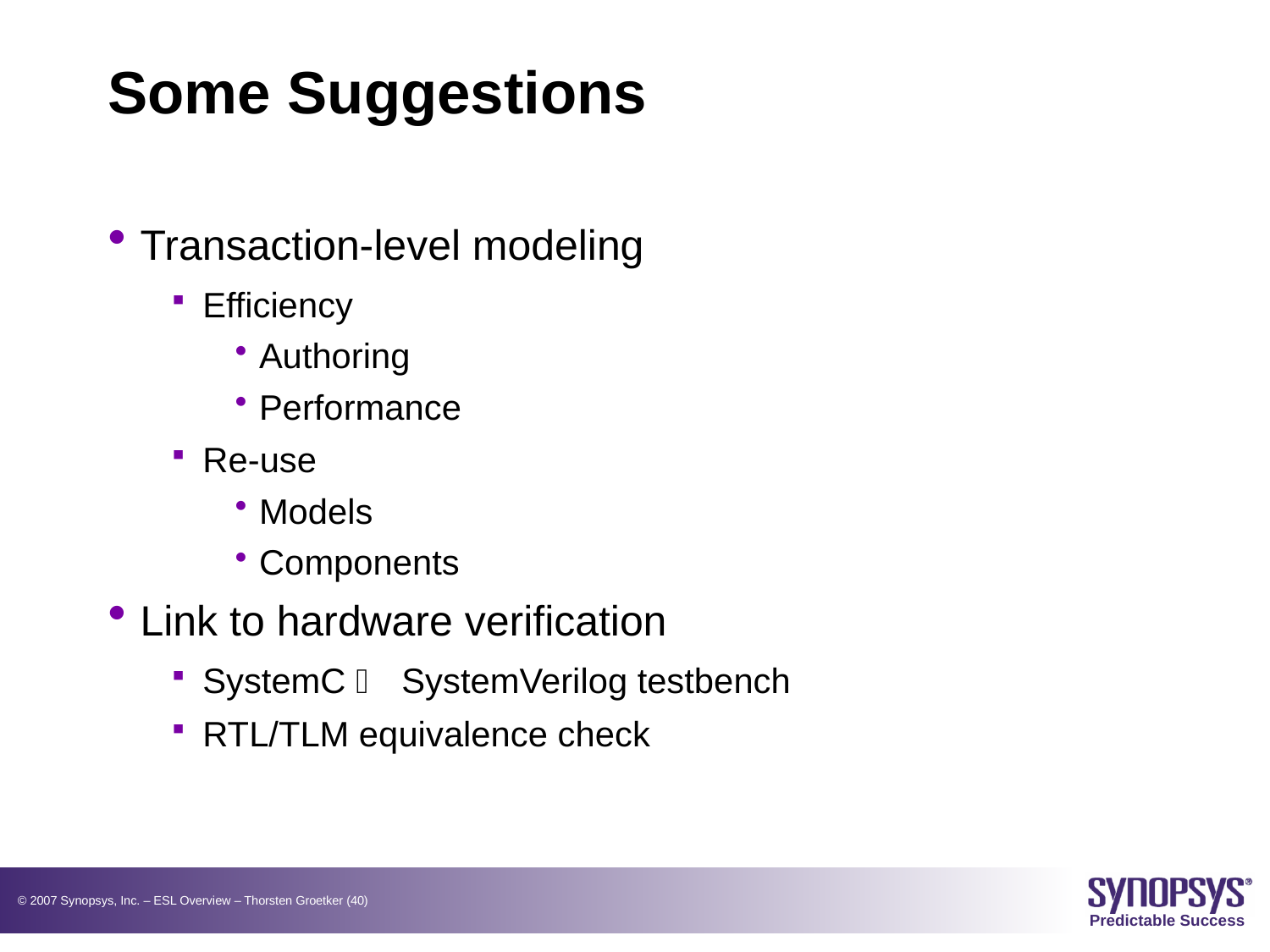

# Some Suggestions
Transaction-level modeling
Efficiency
Authoring
Performance
Re-use
Models
Components
Link to hardware verification
SystemC ↔ SystemVerilog testbench
RTL/TLM equivalence check